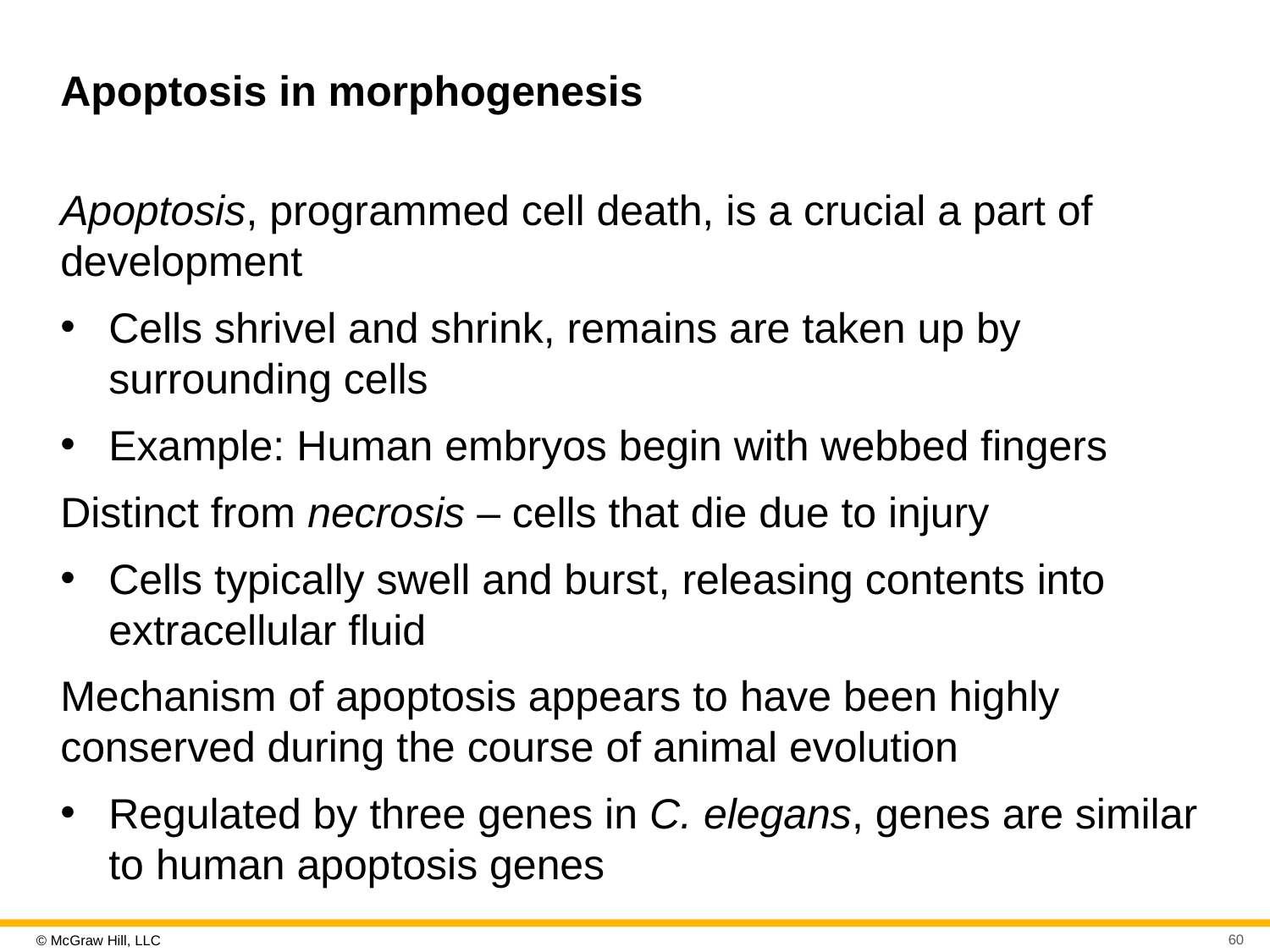

# Apoptosis in morphogenesis
Apoptosis, programmed cell death, is a crucial a part of development
Cells shrivel and shrink, remains are taken up by surrounding cells
Example: Human embryos begin with webbed fingers
Distinct from necrosis – cells that die due to injury
Cells typically swell and burst, releasing contents into extracellular fluid
Mechanism of apoptosis appears to have been highly conserved during the course of animal evolution
Regulated by three genes in C. elegans, genes are similar to human apoptosis genes
60